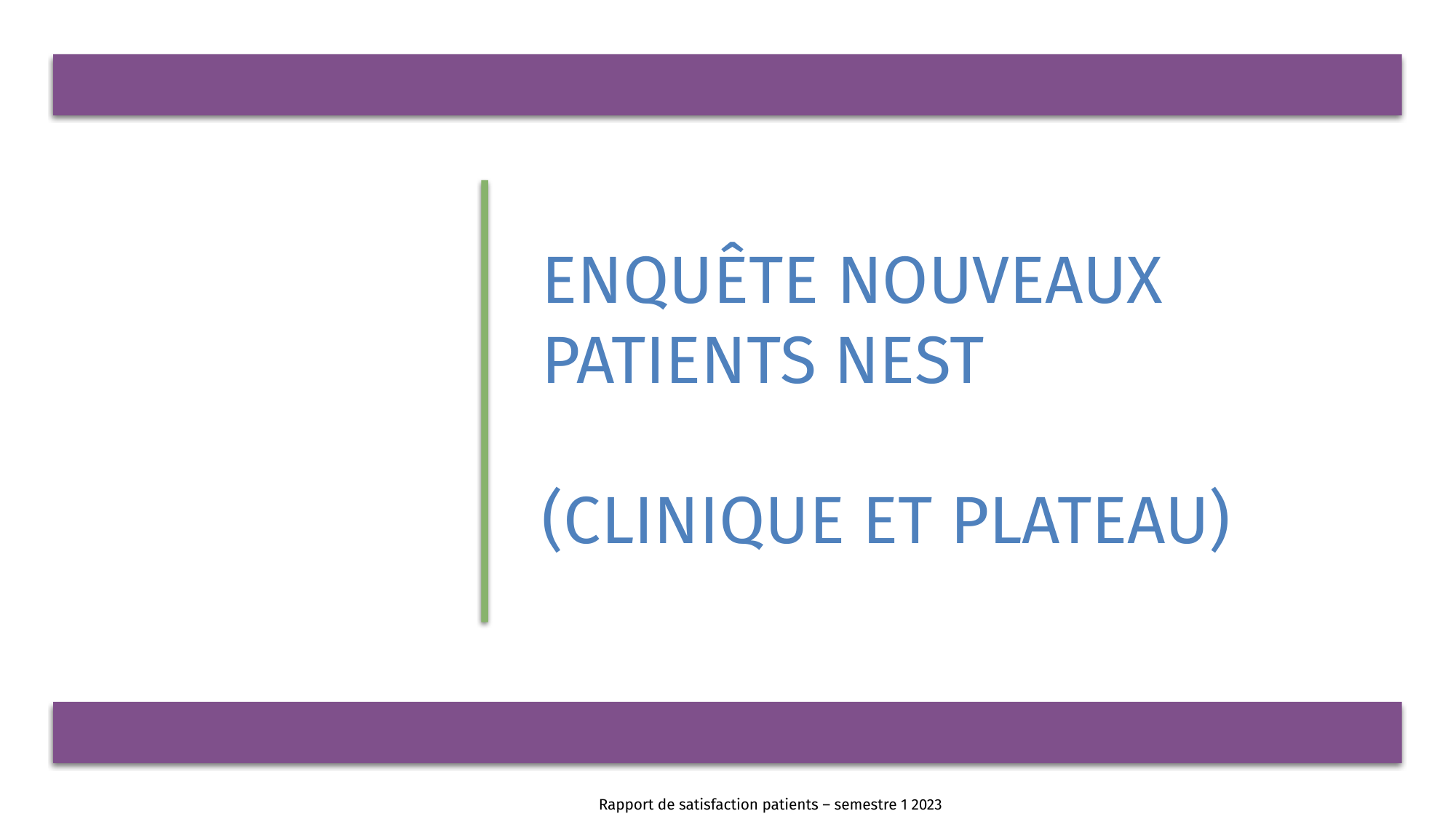

# enquête NOUVEAUX PATIENTS NESt (CLINIQUE ET PLATEAU)

Rapport de satisfaction patients – semestre 1 2023